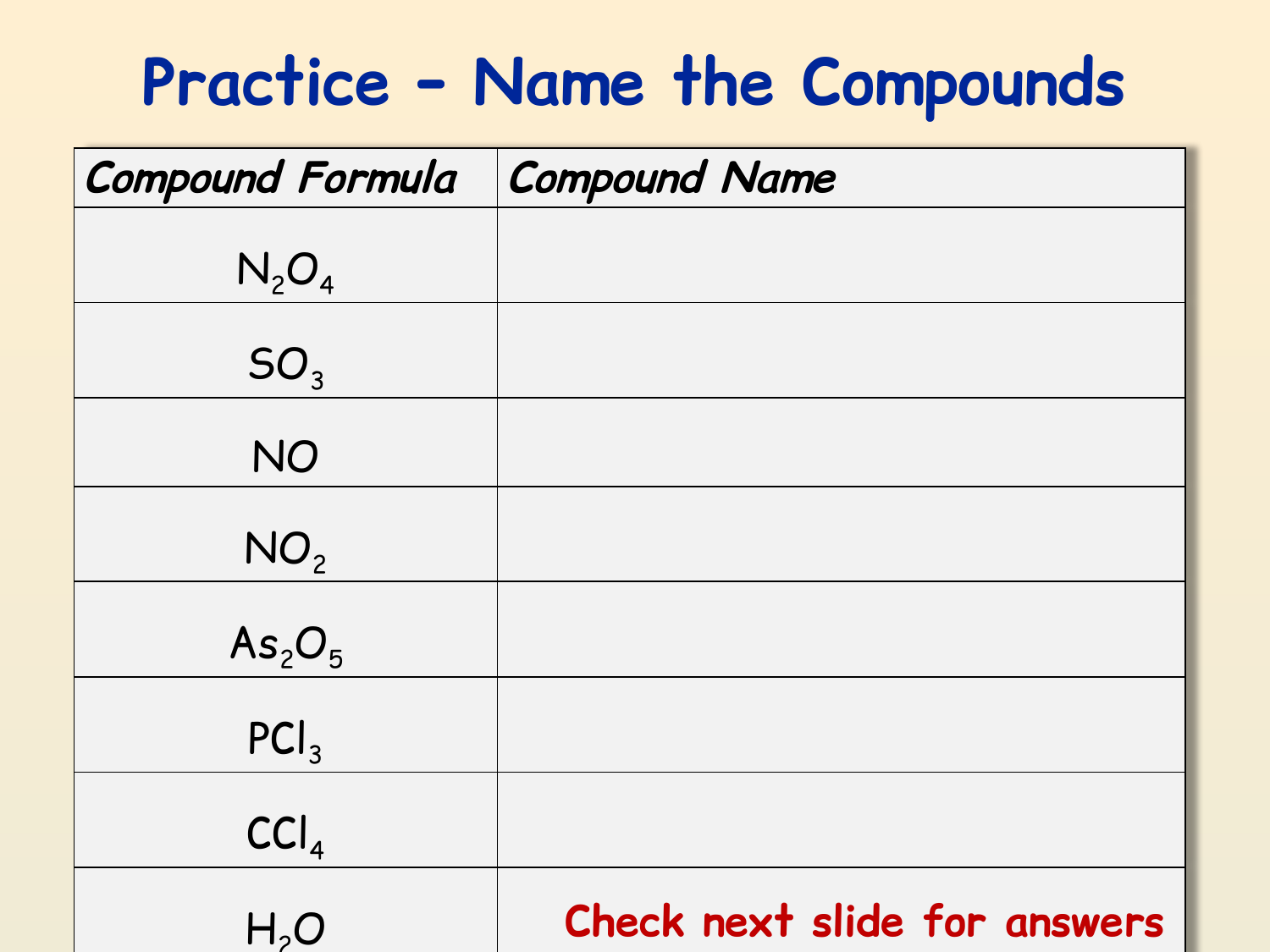

# Practice – Name the Compounds
| Compound Formula | Compound Name |
| --- | --- |
| N2O4 |  |
| SO3 |  |
| NO |  |
| NO2 |  |
| As2O5 |  |
| PCl3 |  |
| CCl4 |  |
| H2O |  |
| SeF6 |  |
Check next slide for answers